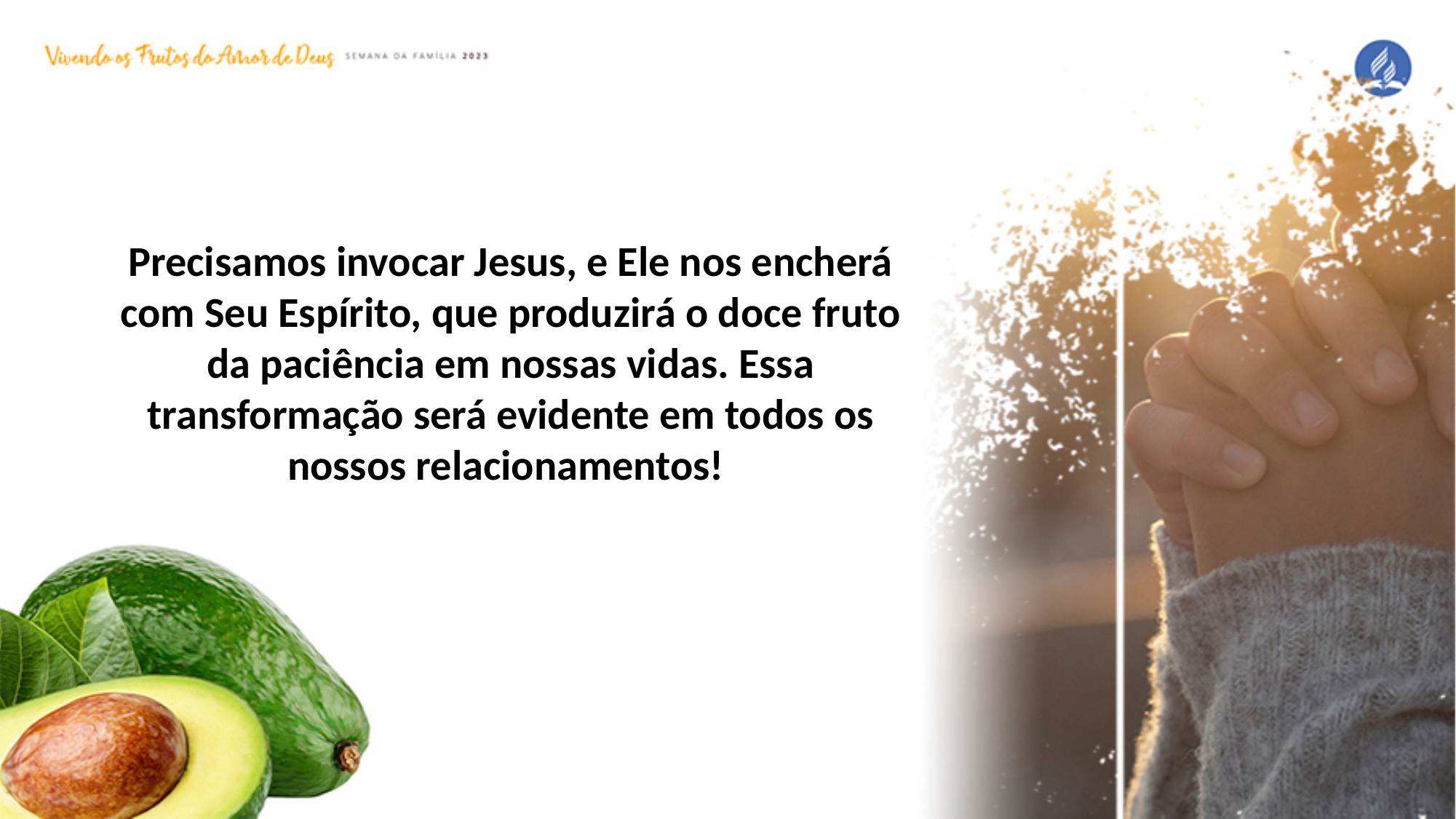

Precisamos invocar Jesus, e Ele nos encherá com Seu Espírito, que produzirá o doce fruto da paciência em nossas vidas. Essa transformação será evidente em todos os nossos relacionamentos!